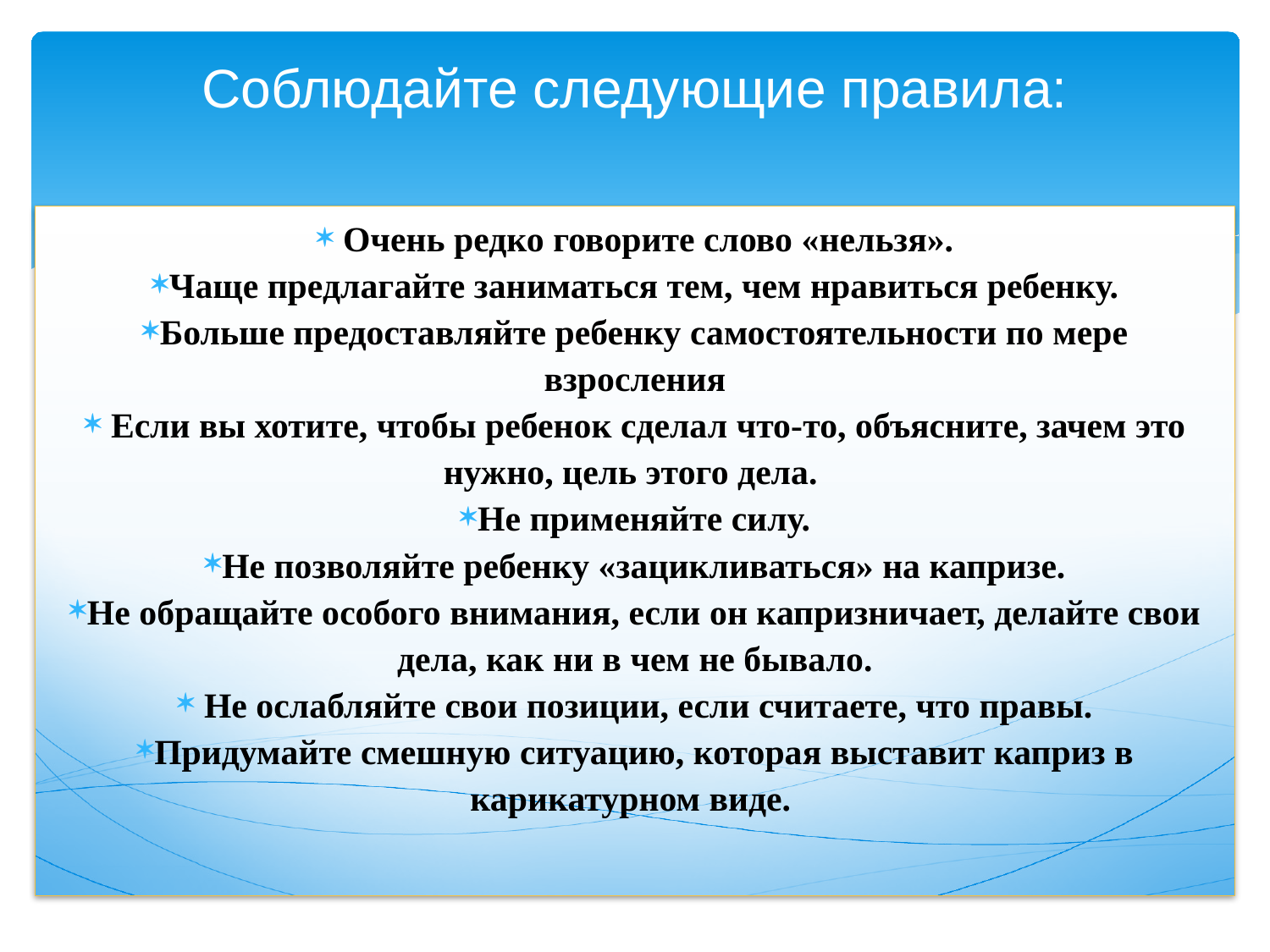

# Соблюдайте следующие правила:
 Очень редко говорите слово «нельзя».
Чаще предлагайте заниматься тем, чем нравиться ребенку.
Больше предоставляйте ребенку самостоятельности по мере взросления
 Если вы хотите, чтобы ребенок сделал что-то, объясните, зачем это нужно, цель этого дела.
Не применяйте силу.
Не позволяйте ребенку «зацикливаться» на капризе.
Не обращайте особого внимания, если он капризничает, делайте свои дела, как ни в чем не бывало.
 Не ослабляйте свои позиции, если считаете, что правы.
Придумайте смешную ситуацию, которая выставит каприз в карикатурном виде.